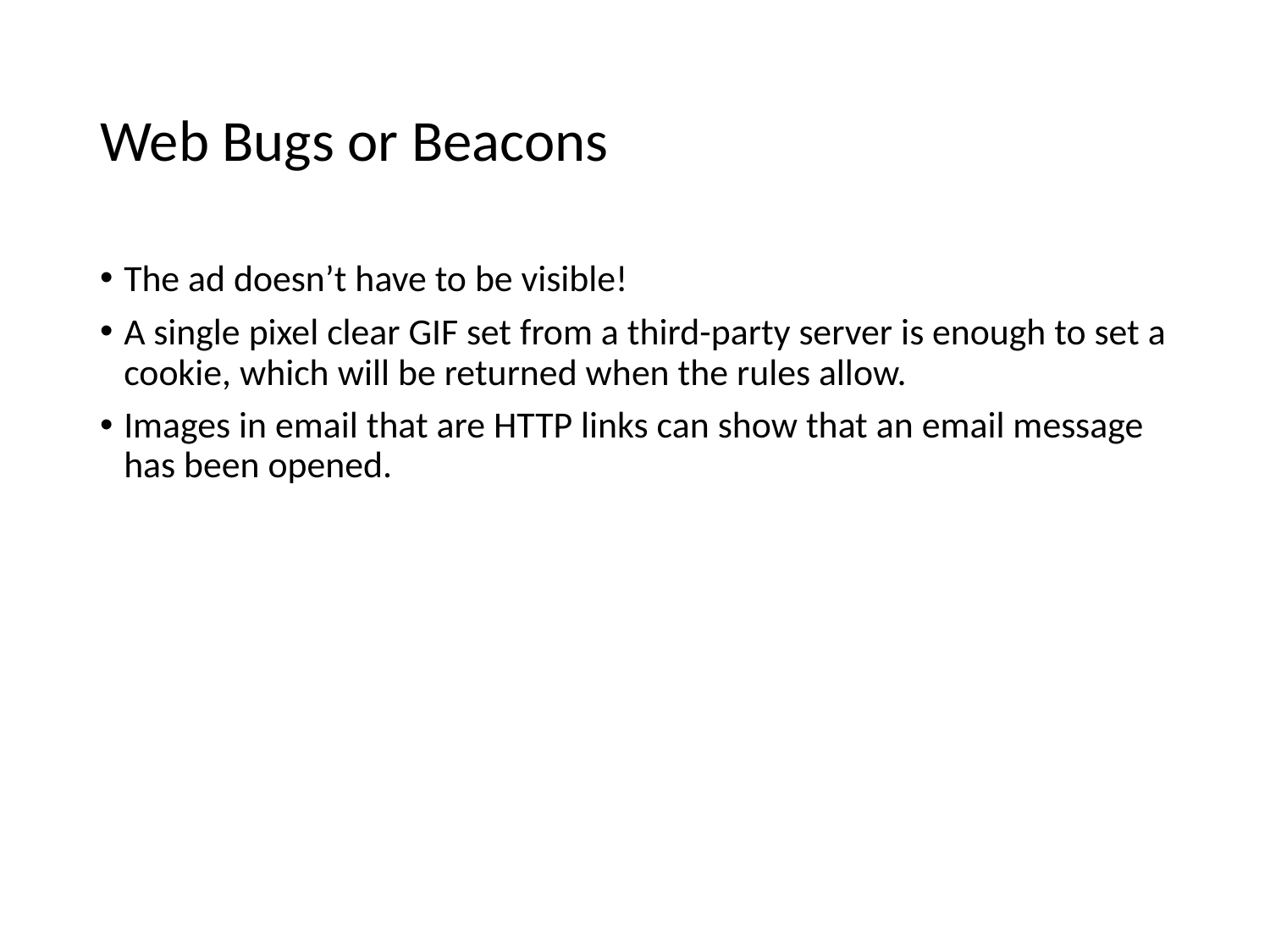

# Web Bugs or Beacons
The ad doesn’t have to be visible!
A single pixel clear GIF set from a third-party server is enough to set a cookie, which will be returned when the rules allow.
Images in email that are HTTP links can show that an email message has been opened.